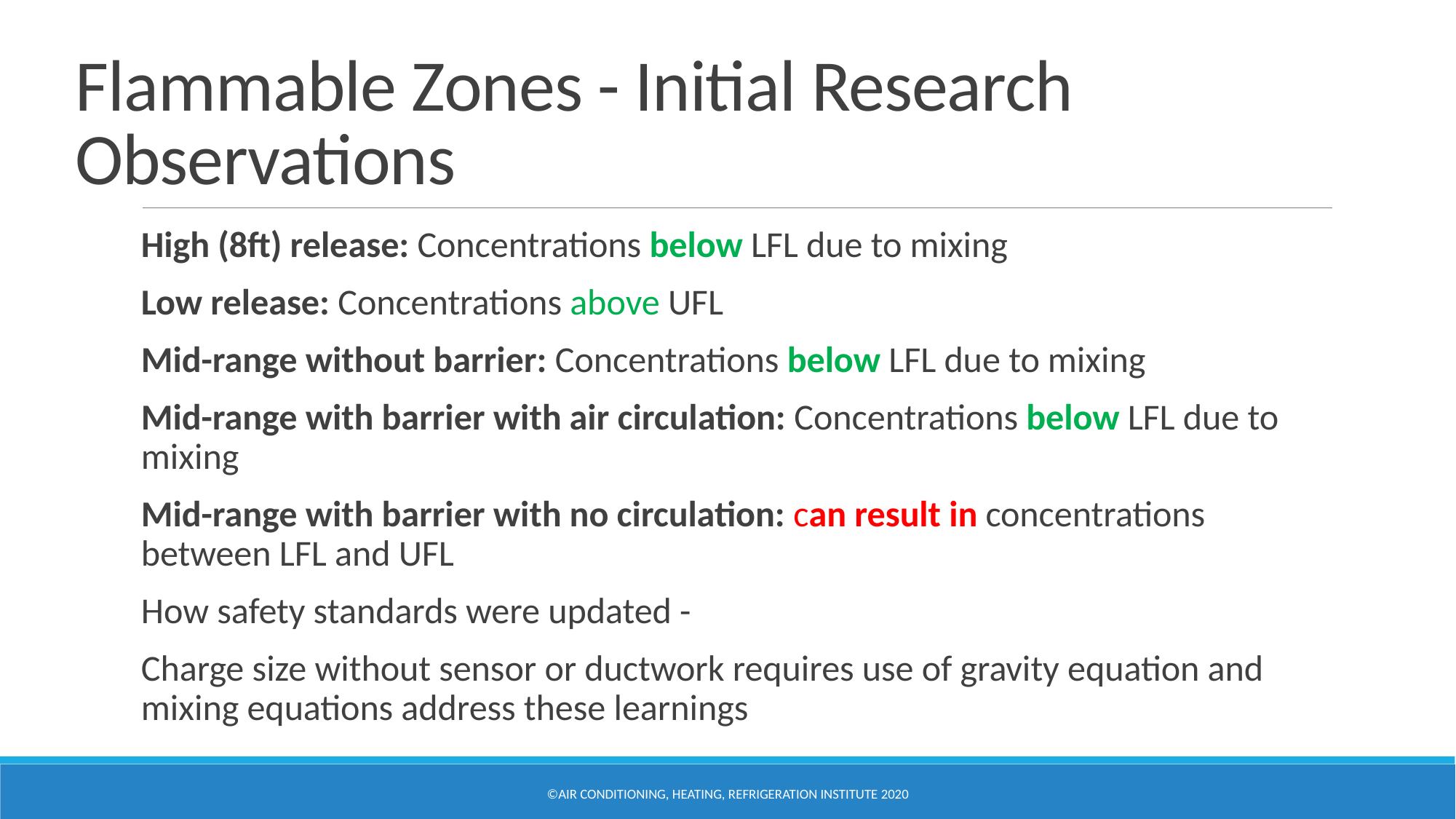

# Flammable Zones - Initial Research Observations
High (8ft) release: Concentrations below LFL due to mixing
Low release: Concentrations above UFL
Mid-range without barrier: Concentrations below LFL due to mixing
Mid-range with barrier with air circulation: Concentrations below LFL due to mixing
Mid-range with barrier with no circulation: can result in concentrations between LFL and UFL
How safety standards were updated -
Charge size without sensor or ductwork requires use of gravity equation and mixing equations address these learnings

©Air Conditioning, Heating, Refrigeration Institute 2020